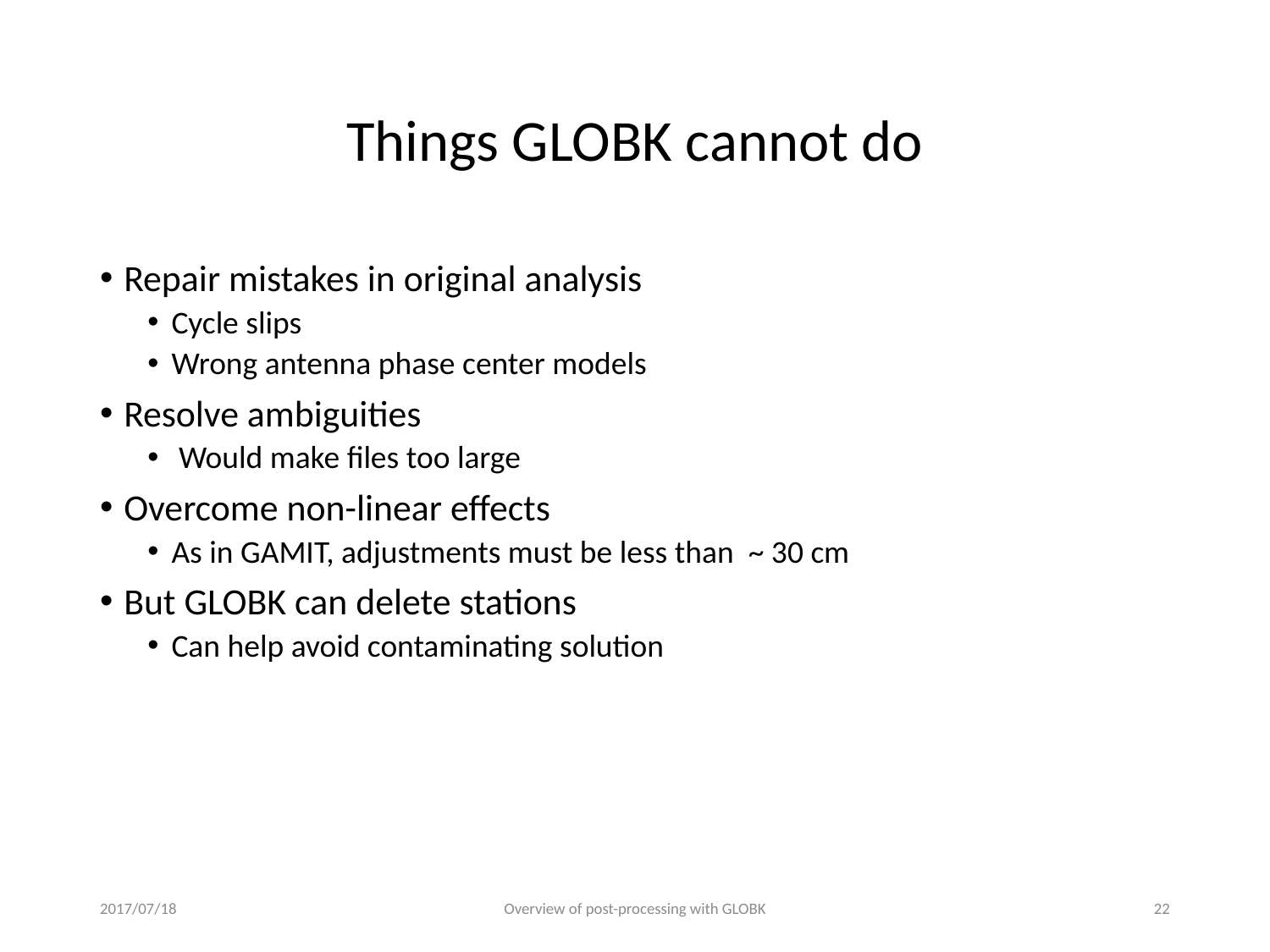

# Things GLOBK cannot do
Repair mistakes in original analysis
Cycle slips
Wrong antenna phase center models
Resolve ambiguities
 Would make files too large
Overcome non-linear effects
As in GAMIT, adjustments must be less than  ~ 30 cm
But GLOBK can delete stations
Can help avoid contaminating solution
2017/07/18
Overview of post-processing with GLOBK
22